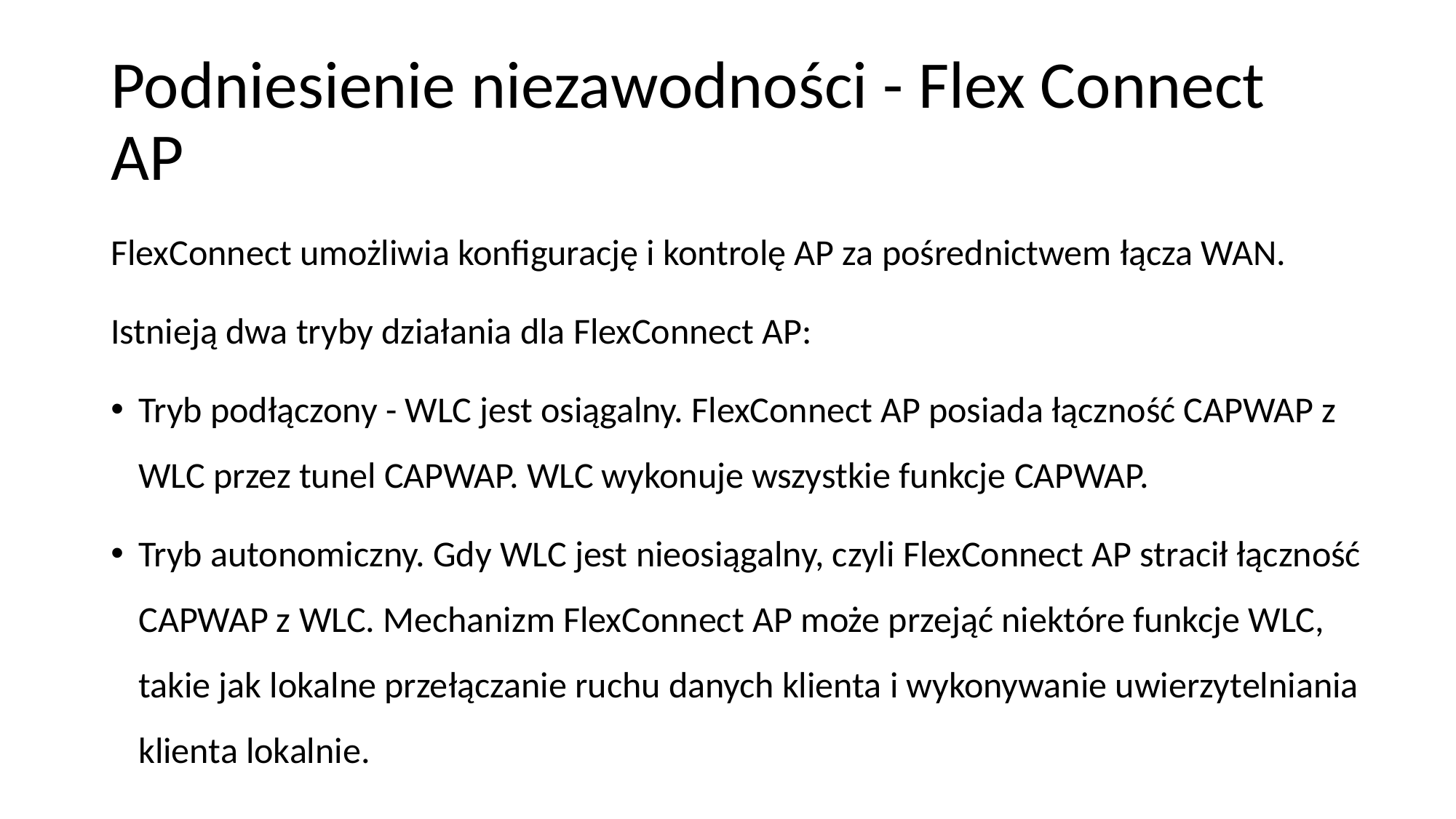

# Podniesienie niezawodności - Flex Connect AP
FlexConnect umożliwia konfigurację i kontrolę AP za pośrednictwem łącza WAN.
Istnieją dwa tryby działania dla FlexConnect AP:
Tryb podłączony - WLC jest osiągalny. FlexConnect AP posiada łączność CAPWAP z WLC przez tunel CAPWAP. WLC wykonuje wszystkie funkcje CAPWAP.
Tryb autonomiczny. Gdy WLC jest nieosiągalny, czyli FlexConnect AP stracił łączność CAPWAP z WLC. Mechanizm FlexConnect AP może przejąć niektóre funkcje WLC, takie jak lokalne przełączanie ruchu danych klienta i wykonywanie uwierzytelniania klienta lokalnie.